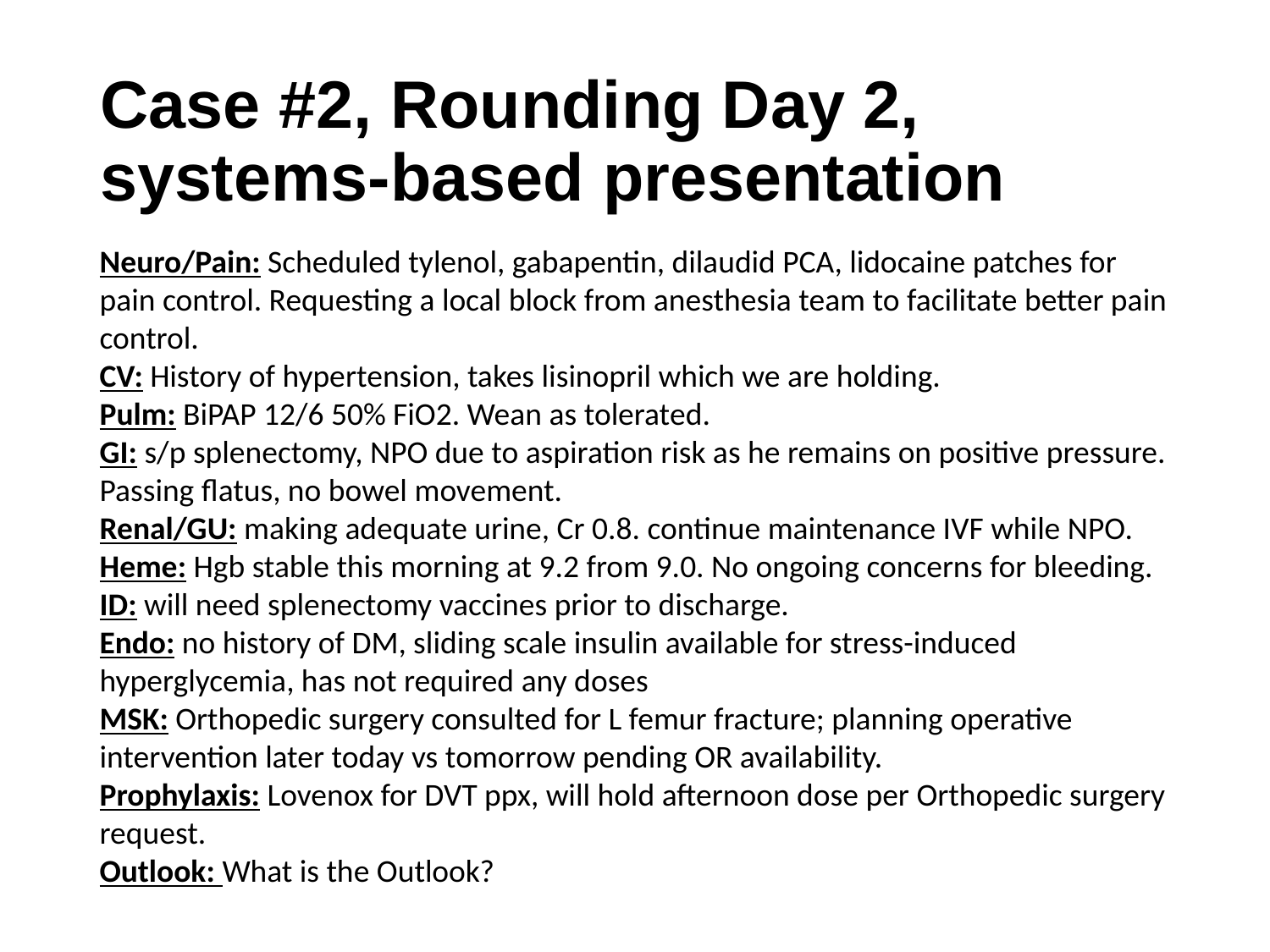

# Case #2, Rounding Day 2, systems-based presentation
Neuro/Pain: Scheduled tylenol, gabapentin, dilaudid PCA, lidocaine patches for pain control. Requesting a local block from anesthesia team to facilitate better pain control.
CV: History of hypertension, takes lisinopril which we are holding.
Pulm: BiPAP 12/6 50% FiO2. Wean as tolerated.
GI: s/p splenectomy, NPO due to aspiration risk as he remains on positive pressure. Passing flatus, no bowel movement.
Renal/GU: making adequate urine, Cr 0.8. continue maintenance IVF while NPO.
Heme: Hgb stable this morning at 9.2 from 9.0. No ongoing concerns for bleeding.
ID: will need splenectomy vaccines prior to discharge.
Endo: no history of DM, sliding scale insulin available for stress-induced hyperglycemia, has not required any doses
MSK: Orthopedic surgery consulted for L femur fracture; planning operative intervention later today vs tomorrow pending OR availability.
Prophylaxis: Lovenox for DVT ppx, will hold afternoon dose per Orthopedic surgery request.
Outlook: What is the Outlook?